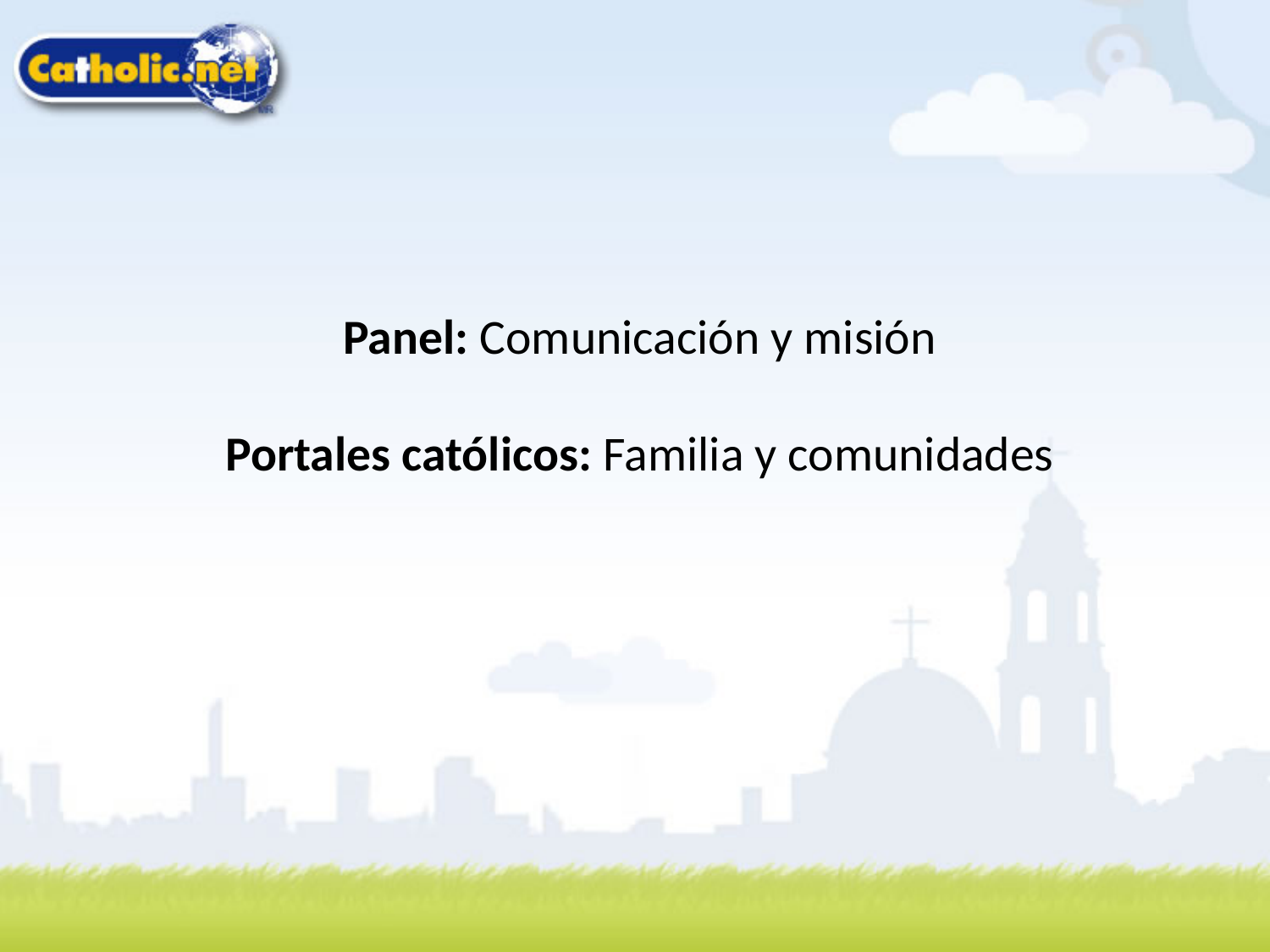

Panel: Comunicación y misión

Portales católicos: Familia y comunidades